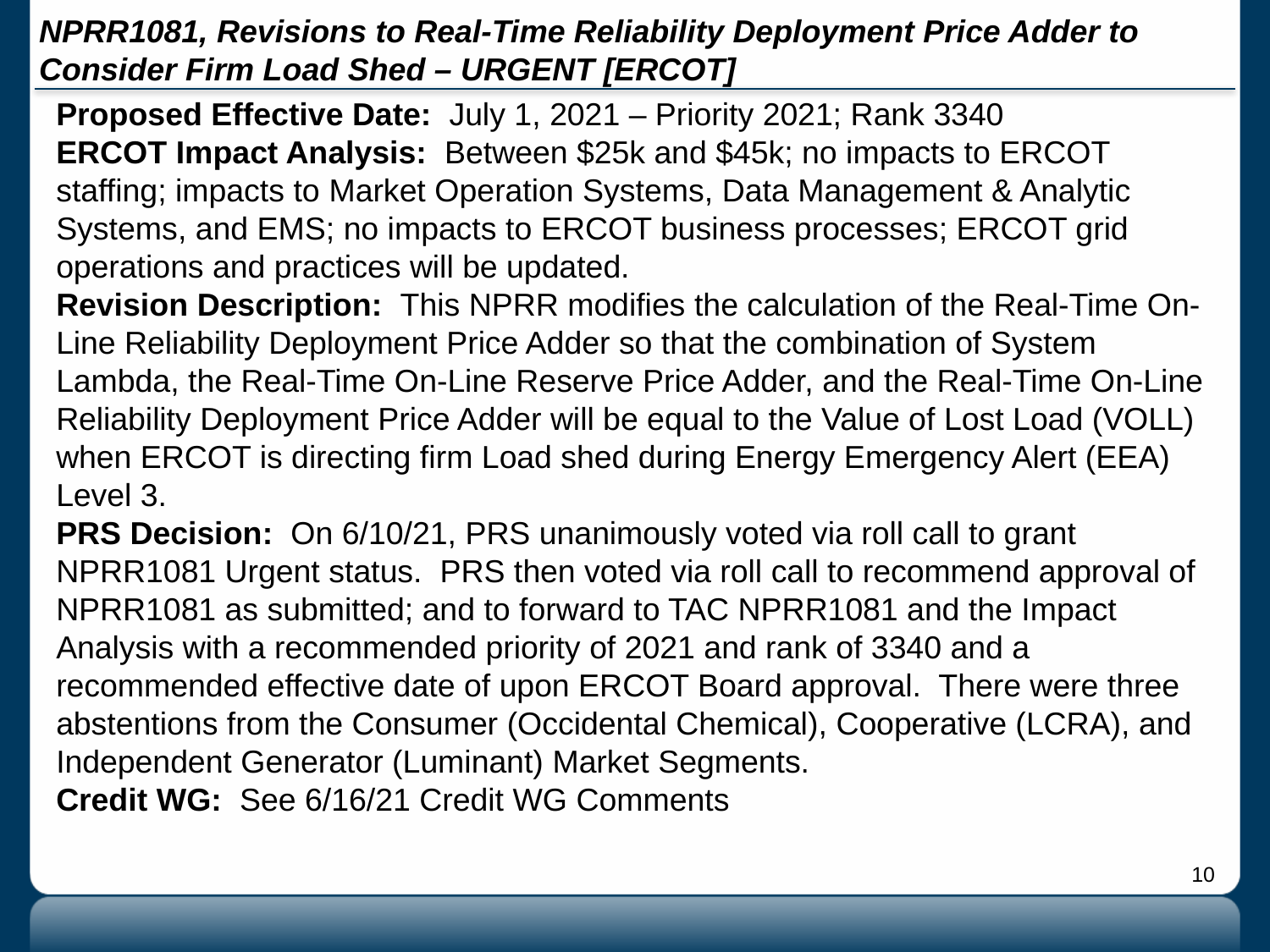

# NPRR1081, Revisions to Real-Time Reliability Deployment Price Adder to Consider Firm Load Shed – URGENT [ERCOT]
Proposed Effective Date:  July 1, 2021 – Priority 2021; Rank 3340
ERCOT Impact Analysis:  Between $25k and $45k; no impacts to ERCOT staffing; impacts to Market Operation Systems, Data Management & Analytic Systems, and EMS; no impacts to ERCOT business processes; ERCOT grid operations and practices will be updated.
Revision Description:  This NPRR modifies the calculation of the Real-Time On-Line Reliability Deployment Price Adder so that the combination of System Lambda, the Real-Time On-Line Reserve Price Adder, and the Real-Time On-Line Reliability Deployment Price Adder will be equal to the Value of Lost Load (VOLL) when ERCOT is directing firm Load shed during Energy Emergency Alert (EEA) Level 3.
PRS Decision:  On 6/10/21, PRS unanimously voted via roll call to grant NPRR1081 Urgent status.  PRS then voted via roll call to recommend approval of NPRR1081 as submitted; and to forward to TAC NPRR1081 and the Impact Analysis with a recommended priority of 2021 and rank of 3340 and a recommended effective date of upon ERCOT Board approval.  There were three abstentions from the Consumer (Occidental Chemical), Cooperative (LCRA), and Independent Generator (Luminant) Market Segments.
Credit WG:  See 6/16/21 Credit WG Comments